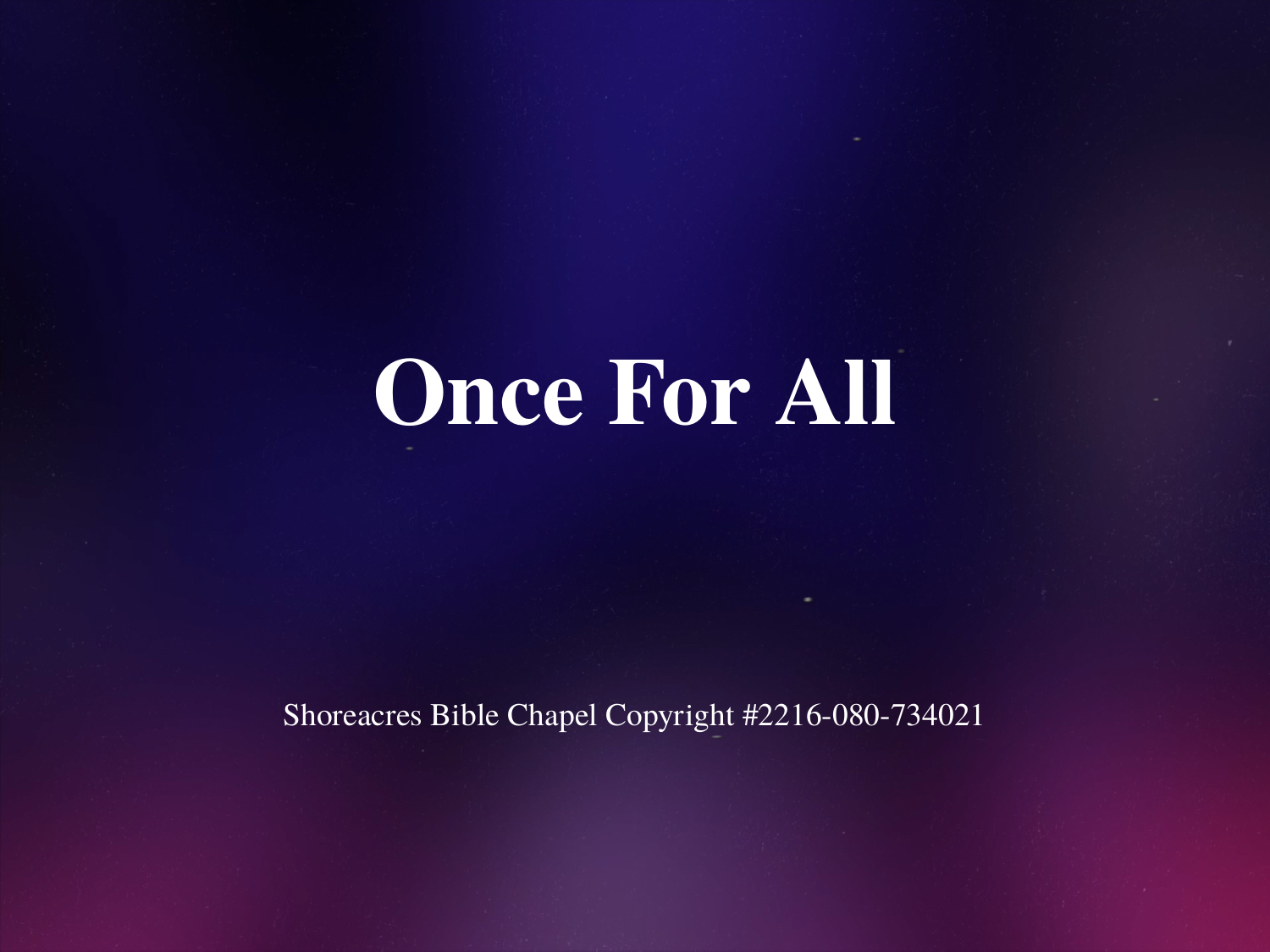

# Once For All
Shoreacres Bible Chapel Copyright #2216-080-734021